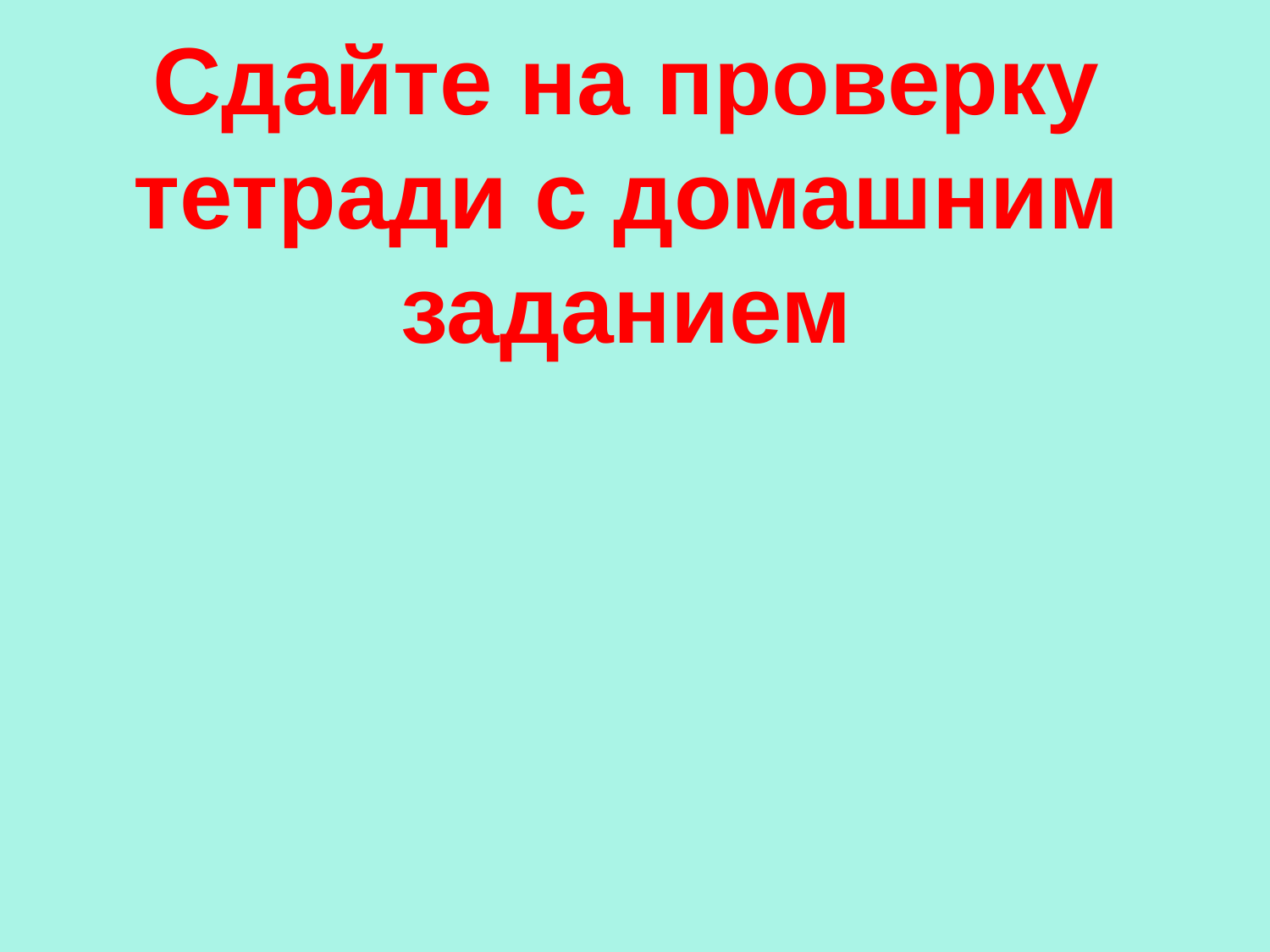

# Сдайте на проверку тетради с домашним заданием